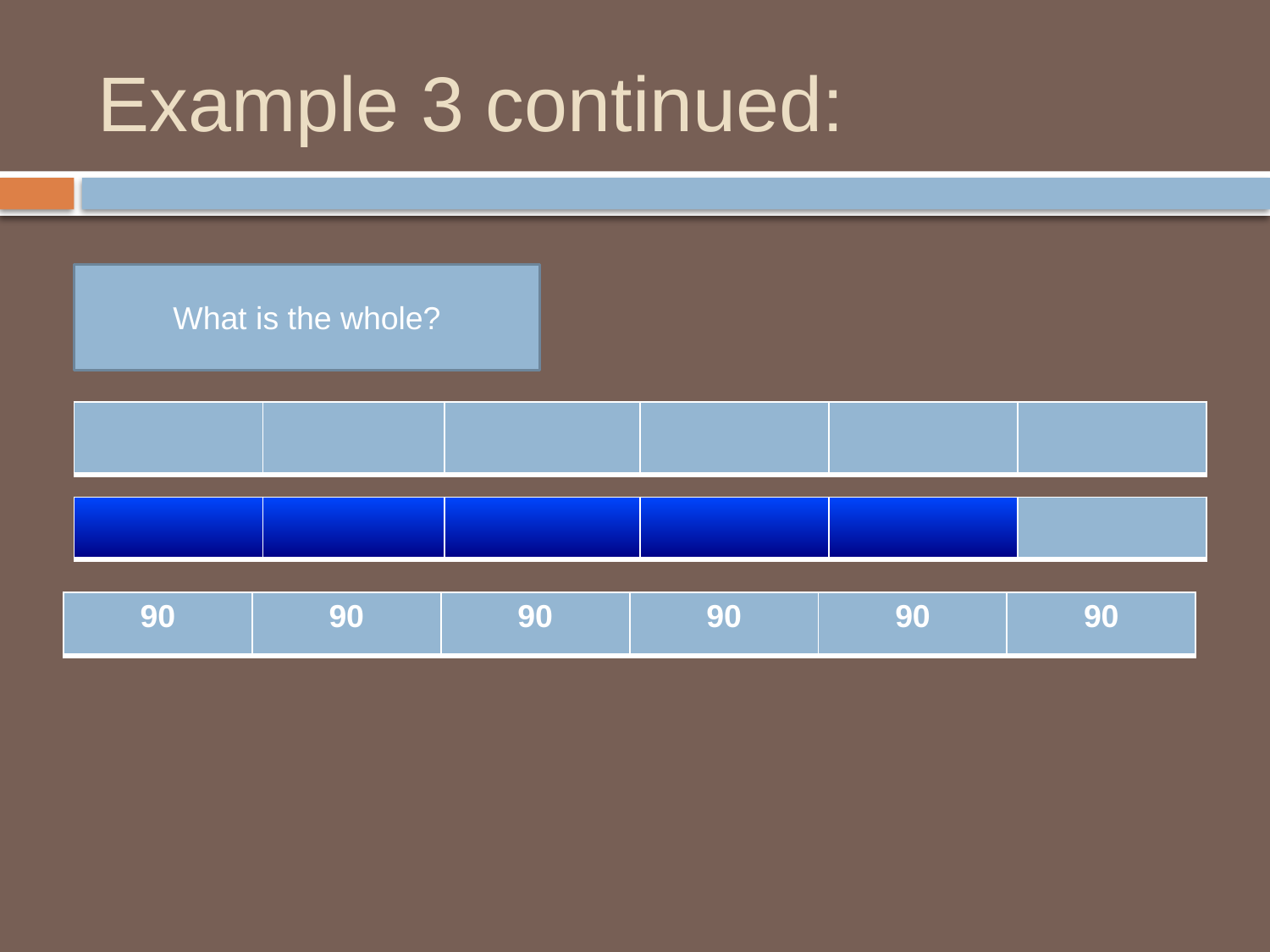

# Example 3 continued:
What is the whole?
|  |  |  |  |  |  |
| --- | --- | --- | --- | --- | --- |
|  |  |  |  |  |  |
| --- | --- | --- | --- | --- | --- |
| 90 | 90 | 90 | 90 | 90 | 90 |
| --- | --- | --- | --- | --- | --- |